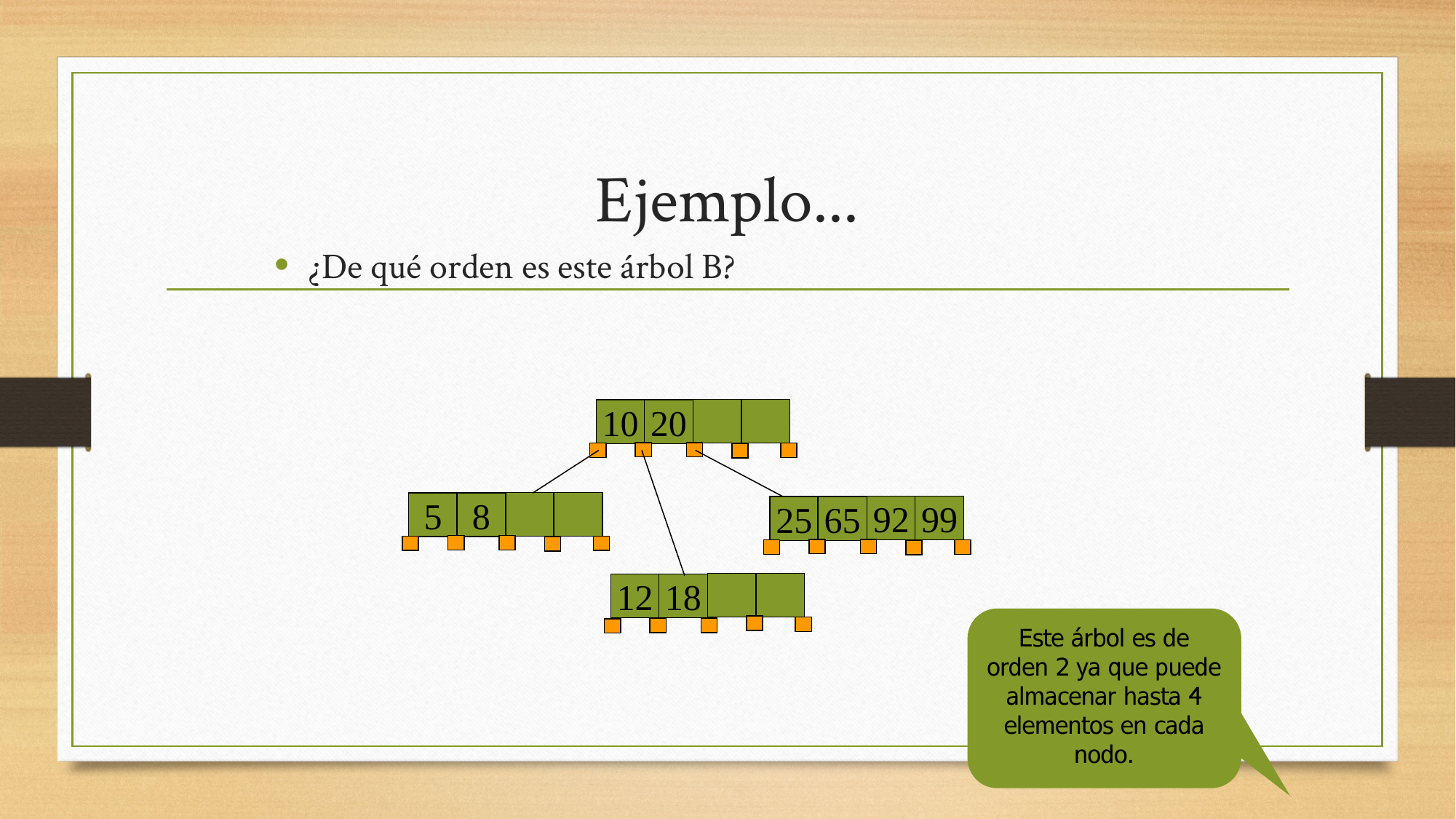

# Ejemplo...
¿De qué orden es este árbol B?

10
20

5
8

92
99
25
65

12
18
Este árbol es de orden 2 ya que puede almacenar hasta 4 elementos en cada nodo.